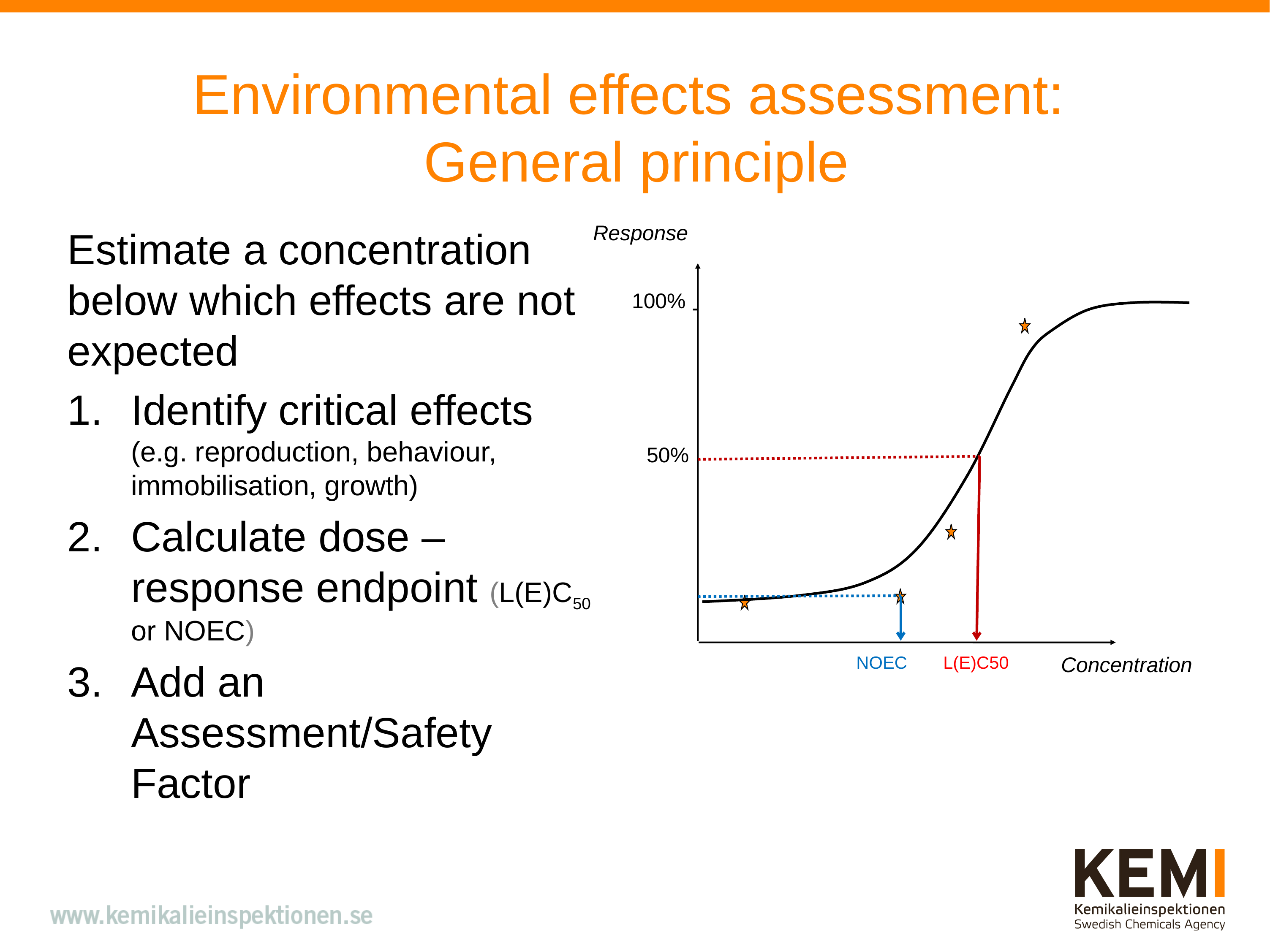

Environmental effects assessment:
General principle
Estimate a concentration below which effects are not expected
Identify critical effects (e.g. reproduction, behaviour, immobilisation, growth)
Calculate dose – response endpoint (L(E)C50 or NOEC)
Add an Assessment/Safety Factor
Response

100%

50%

NOEC
L(E)C50
Concentration